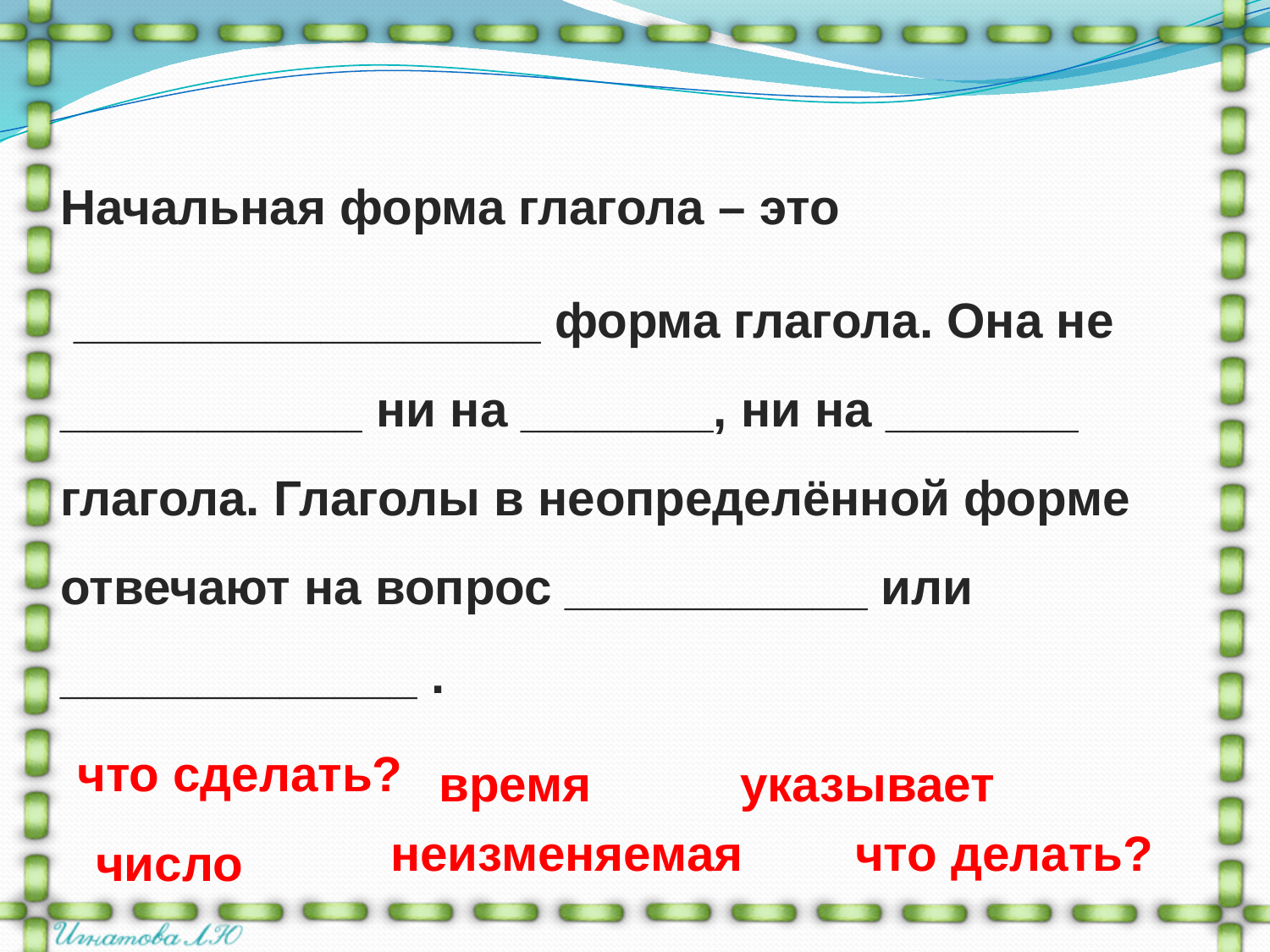

Начальная форма глагола – это
 _________________ форма глагола. Она не ___________ ни на _______, ни на _______ глагола. Глаголы в неопределённой форме отвечают на вопрос ___________ или _____________ .
что сделать?
время
указывает
неизменяемая
что делать?
число